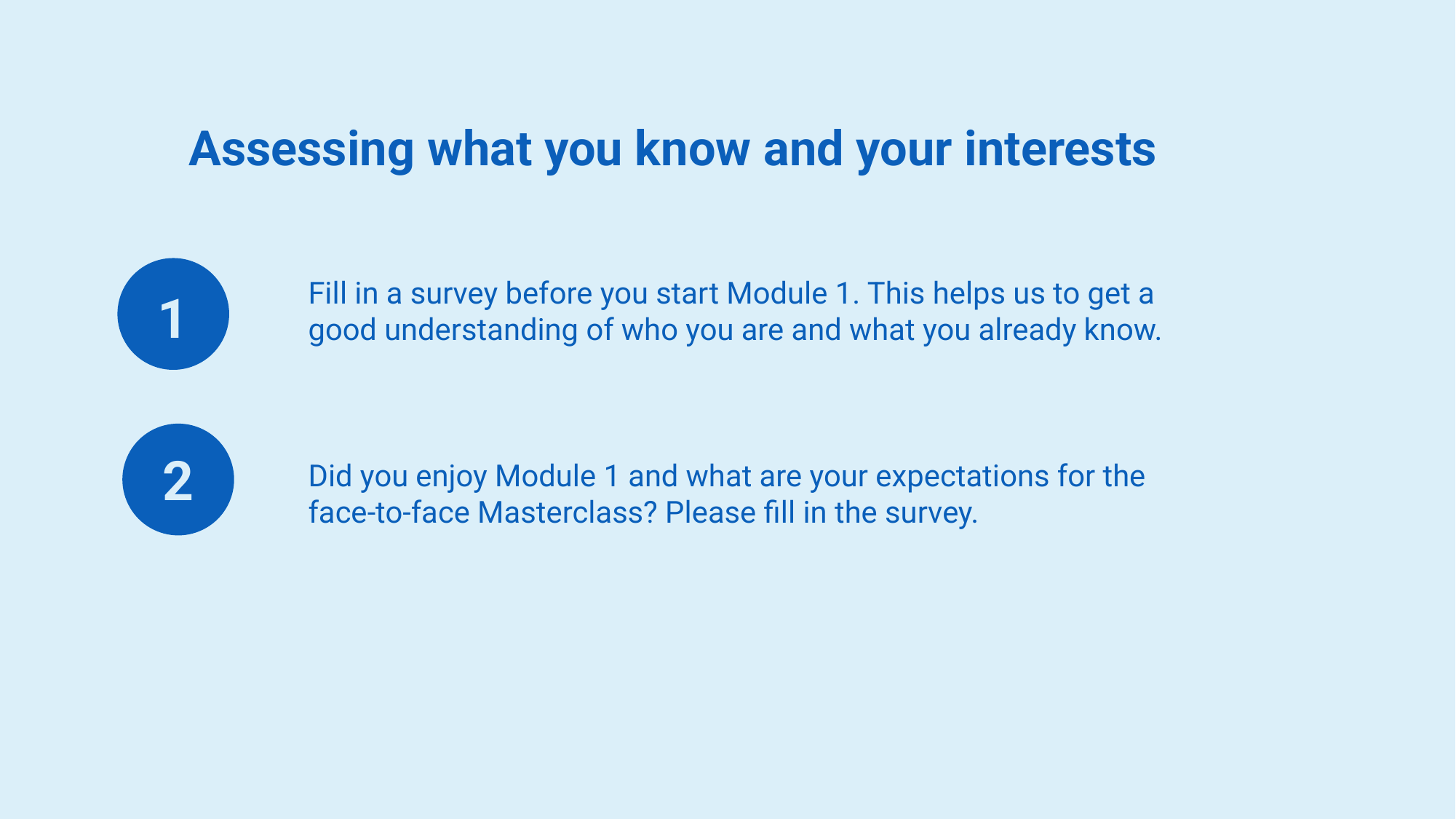

Assessing what you know and your interests

Fill in a survey before you start Module 1. This helps us to get a good understanding of who you are and what you already know.

Did you enjoy Module 1 and what are your expectations for the face-to-face Masterclass? Please fill in the survey.

1

2